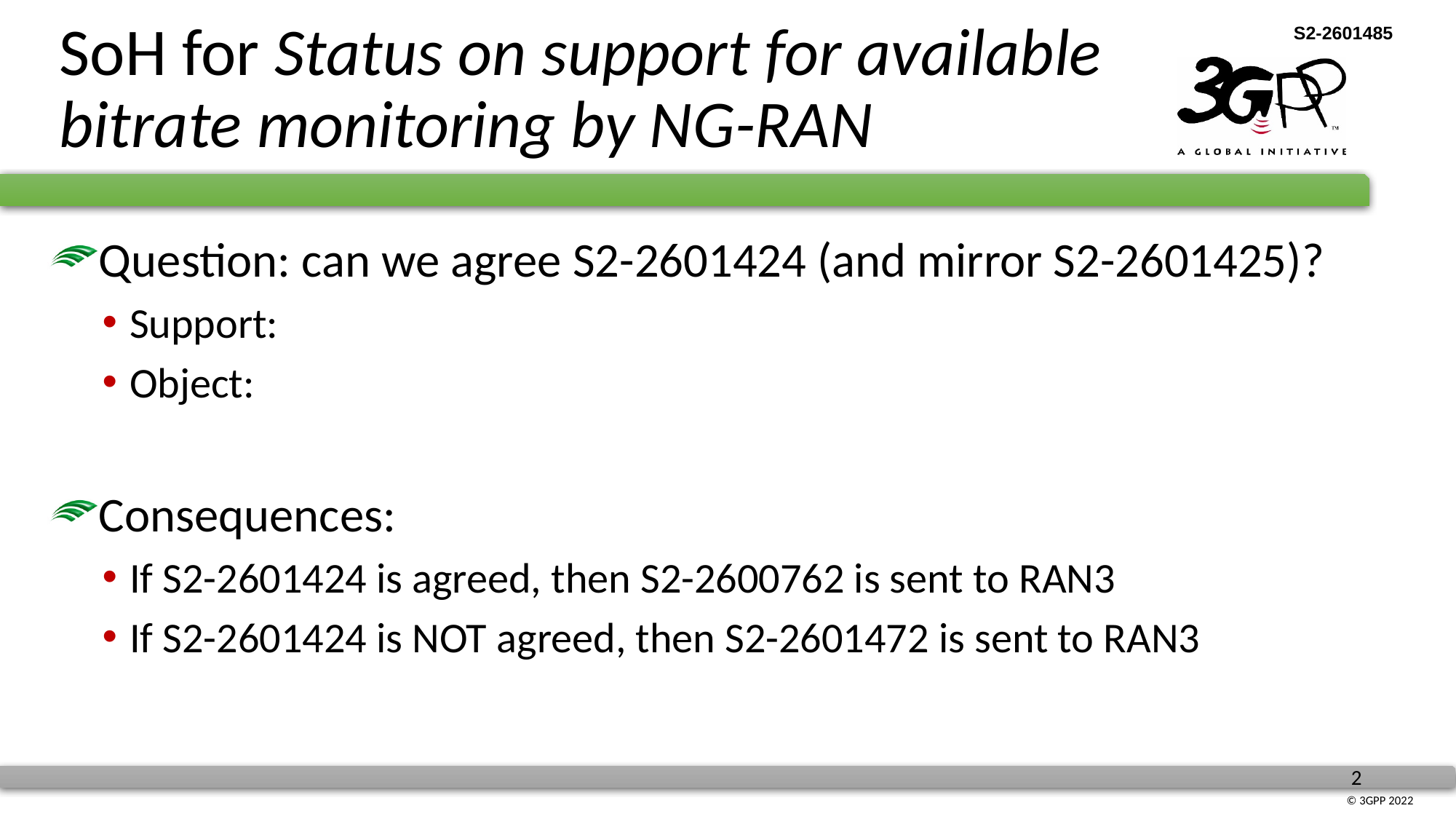

# SoH for Status on support for available bitrate monitoring by NG-RAN
S2-2601485
Question: can we agree S2-2601424 (and mirror S2-2601425)?
Support:
Object:

Consequences:
If S2-2601424 is agreed, then S2-2600762 is sent to RAN3
If S2-2601424 is NOT agreed, then S2-2601472 is sent to RAN3